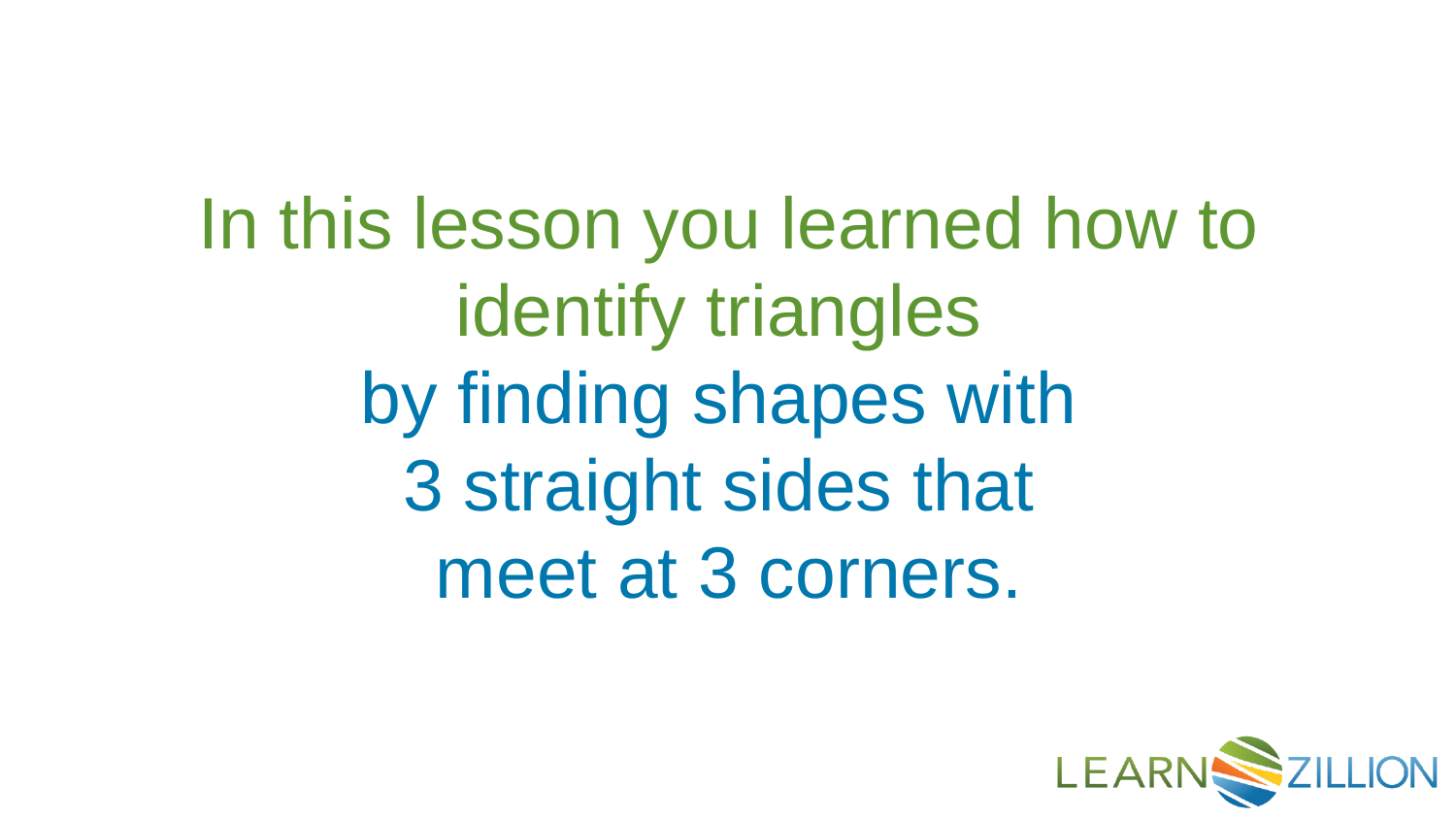

In this lesson you learned how to identify triangles
by finding shapes with
3 straight sides that
meet at 3 corners.